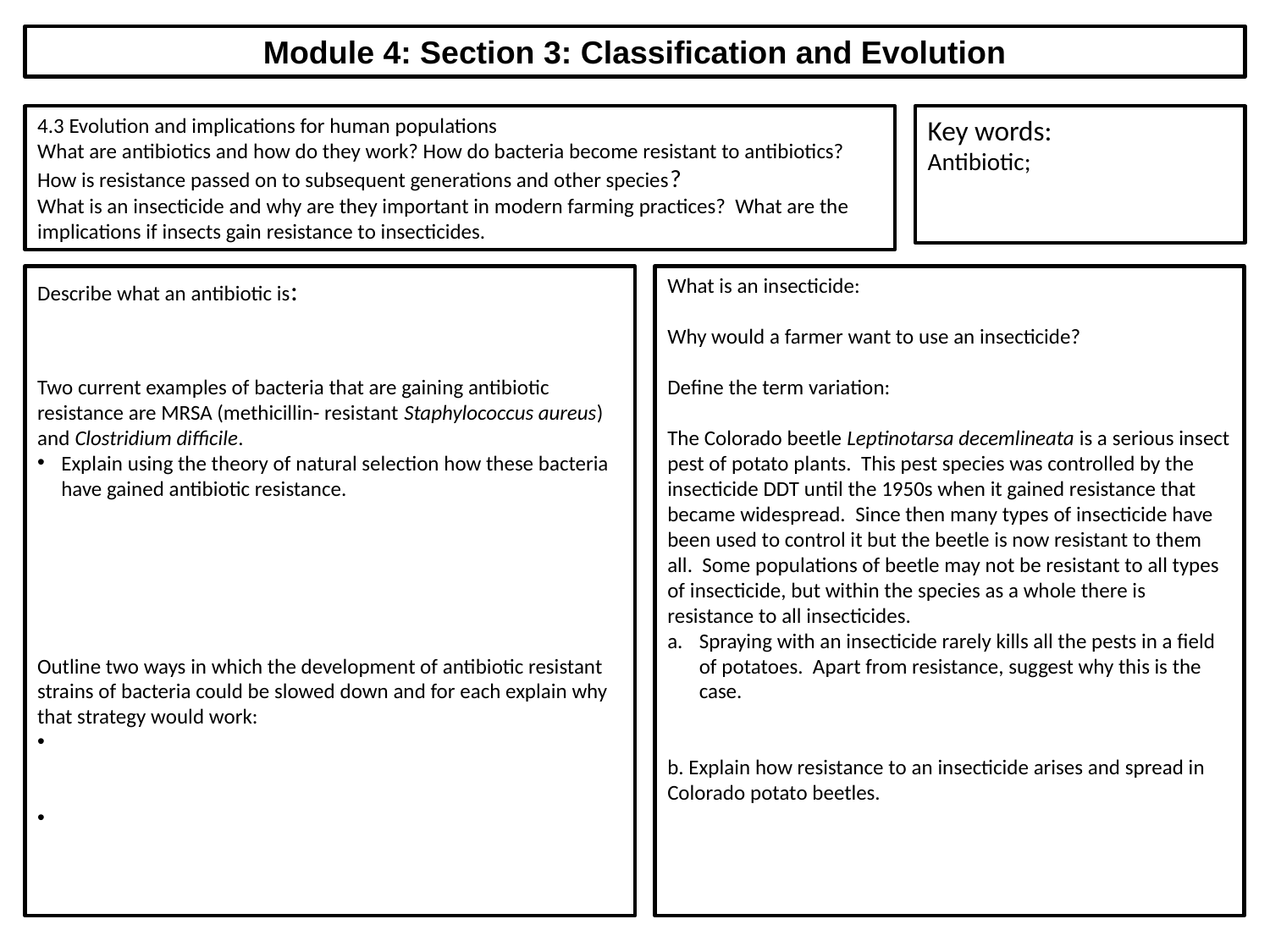

Module 4: Section 3: Classification and Evolution
4.3 Evolution and implications for human populations
What are antibiotics and how do they work? How do bacteria become resistant to antibiotics?
How is resistance passed on to subsequent generations and other species?
What is an insecticide and why are they important in modern farming practices?  What are the implications if insects gain resistance to insecticides.
Key words:
Antibiotic;
Describe what an antibiotic is:

Two current examples of bacteria that are gaining antibiotic resistance are MRSA (methicillin- resistant Staphylococcus aureus) and Clostridium difficile.
Explain using the theory of natural selection how these bacteria have gained antibiotic resistance.

Outline two ways in which the development of antibiotic resistant strains of bacteria could be slowed down and for each explain why that strategy would work:

What is an insecticide:

Why would a farmer want to use an insecticide?

Define the term variation:

The Colorado beetle Leptinotarsa decemlineata is a serious insect pest of potato plants.  This pest species was controlled by the insecticide DDT until the 1950s when it gained resistance that became widespread.  Since then many types of insecticide have been used to control it but the beetle is now resistant to them all.  Some populations of beetle may not be resistant to all types of insecticide, but within the species as a whole there is resistance to all insecticides.
Spraying with an insecticide rarely kills all the pests in a field of potatoes.  Apart from resistance, suggest why this is the case.

b. Explain how resistance to an insecticide arises and spread in Colorado potato beetles.